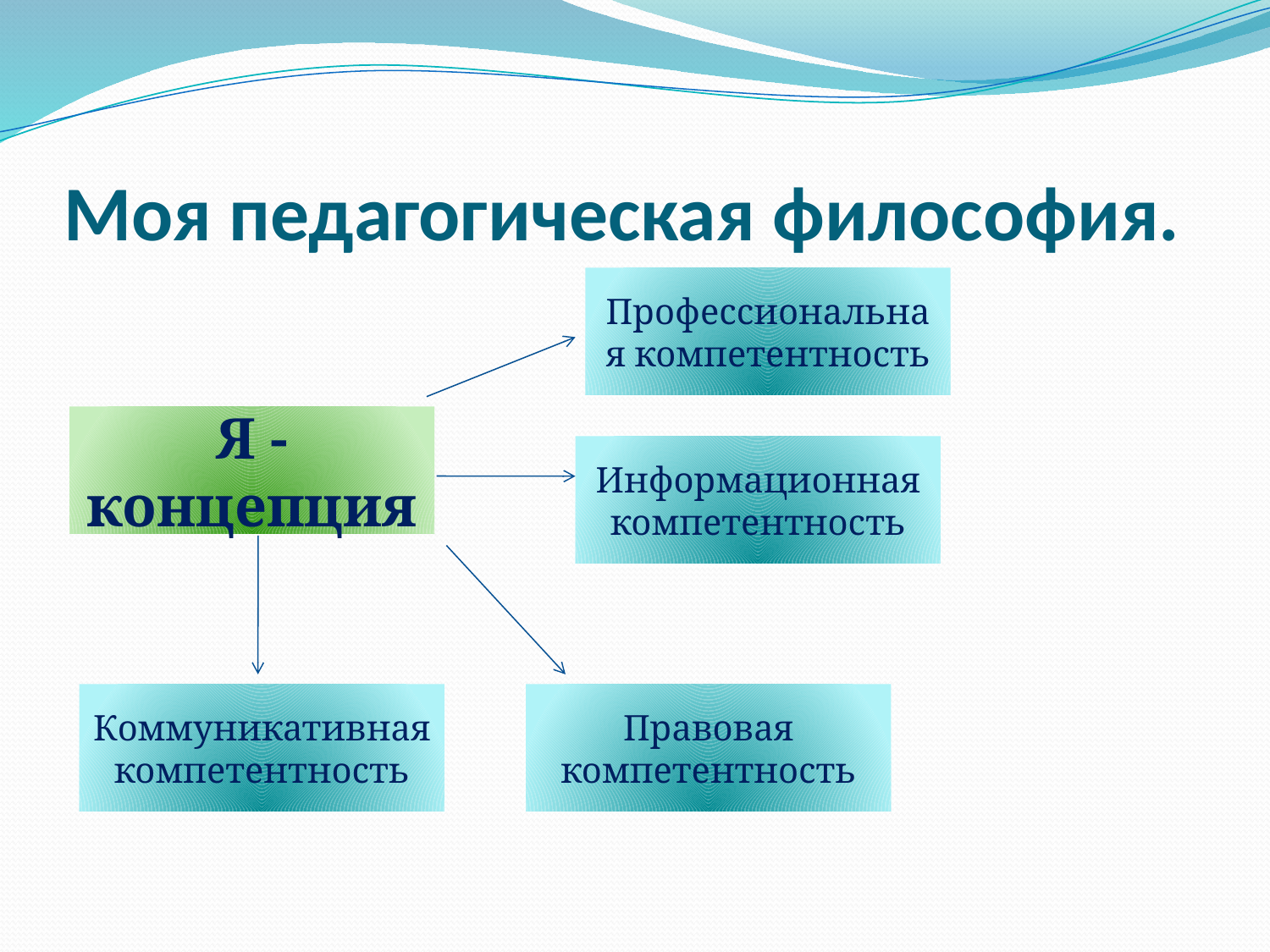

# Моя педагогическая философия.
Профессиональная компетентность

Я - концепция
Информационная компетентность
Коммуникативная
компетентность
Правовая компетентность